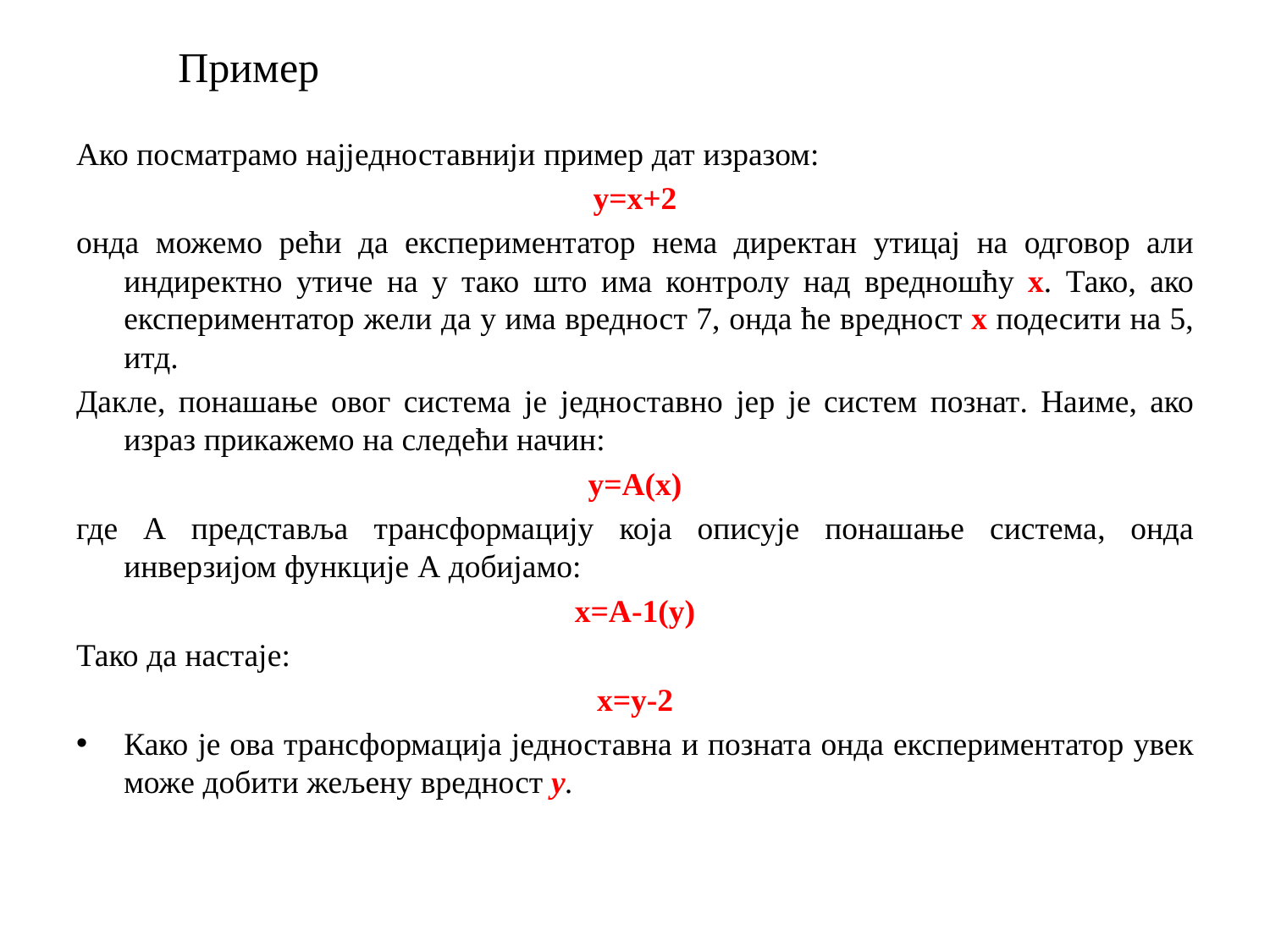

# Пример
Ако посматрамо најједноставнији пример дат изразом:
y=x+2
онда можемо рећи да експериментатор нема директан утицај на одговор али индиректно утиче на y тако што има контролу над вредношћу x. Тако, ако експериментатор жели да y има вредност 7, онда ће вредност x подесити на 5, итд.
Дакле, понашање овог система је једноставно јер је систем познат. Наиме, ако израз прикажемо на следећи начин:
y=А(x)
где А представља трансформацију која описује понашање система, онда инверзијом функције А добијамо:
x=А-1(y)
Тако да настаје:
x=y-2
Како је ова трансформација једноставна и позната онда експериментатор увек може добити жељену вредност y.